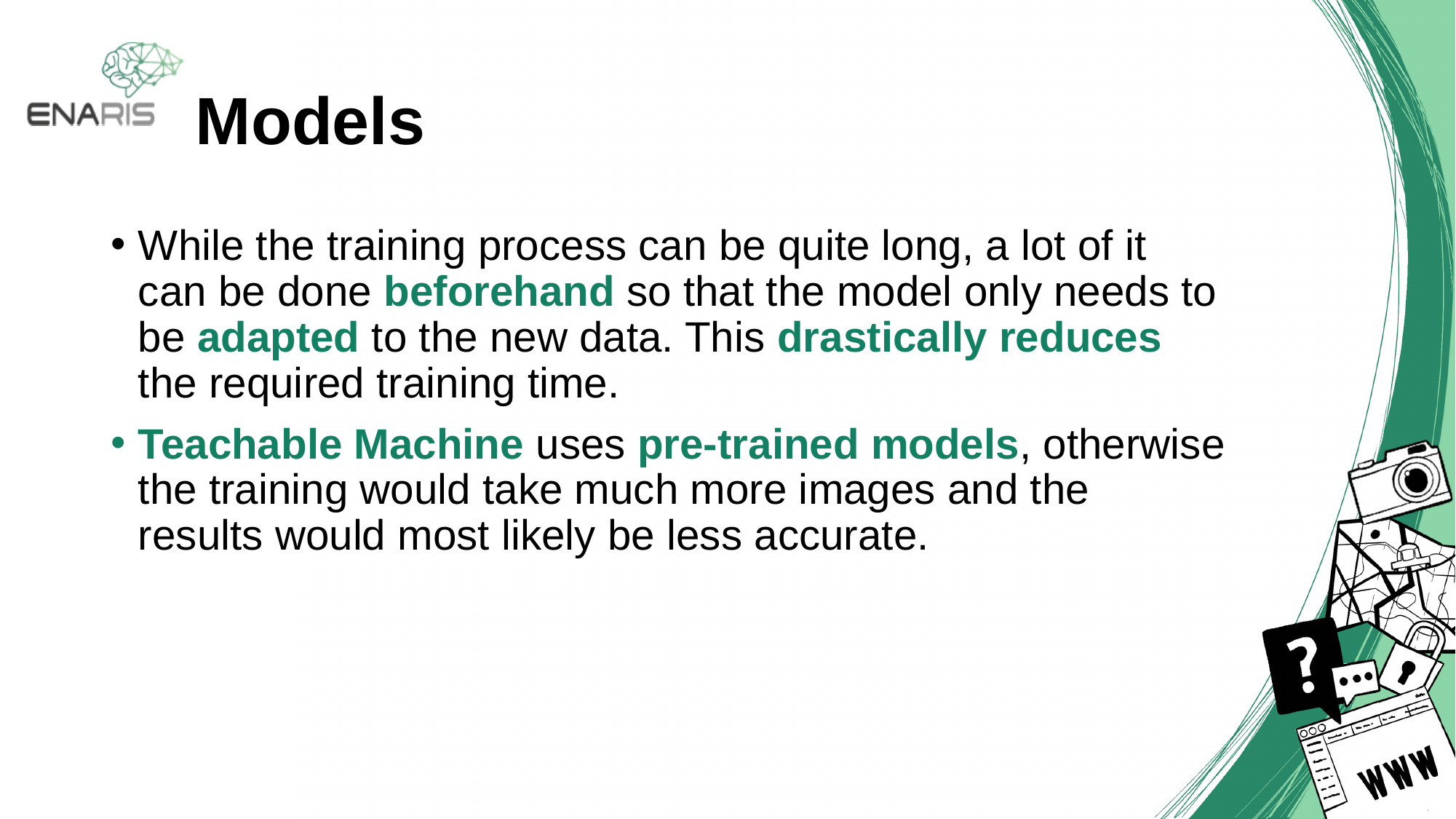

# Models
While the training process can be quite long, a lot of it can be done beforehand so that the model only needs to be adapted to the new data. This drastically reduces the required training time.
Teachable Machine uses pre-trained models, otherwise the training would take much more images and the results would most likely be less accurate.